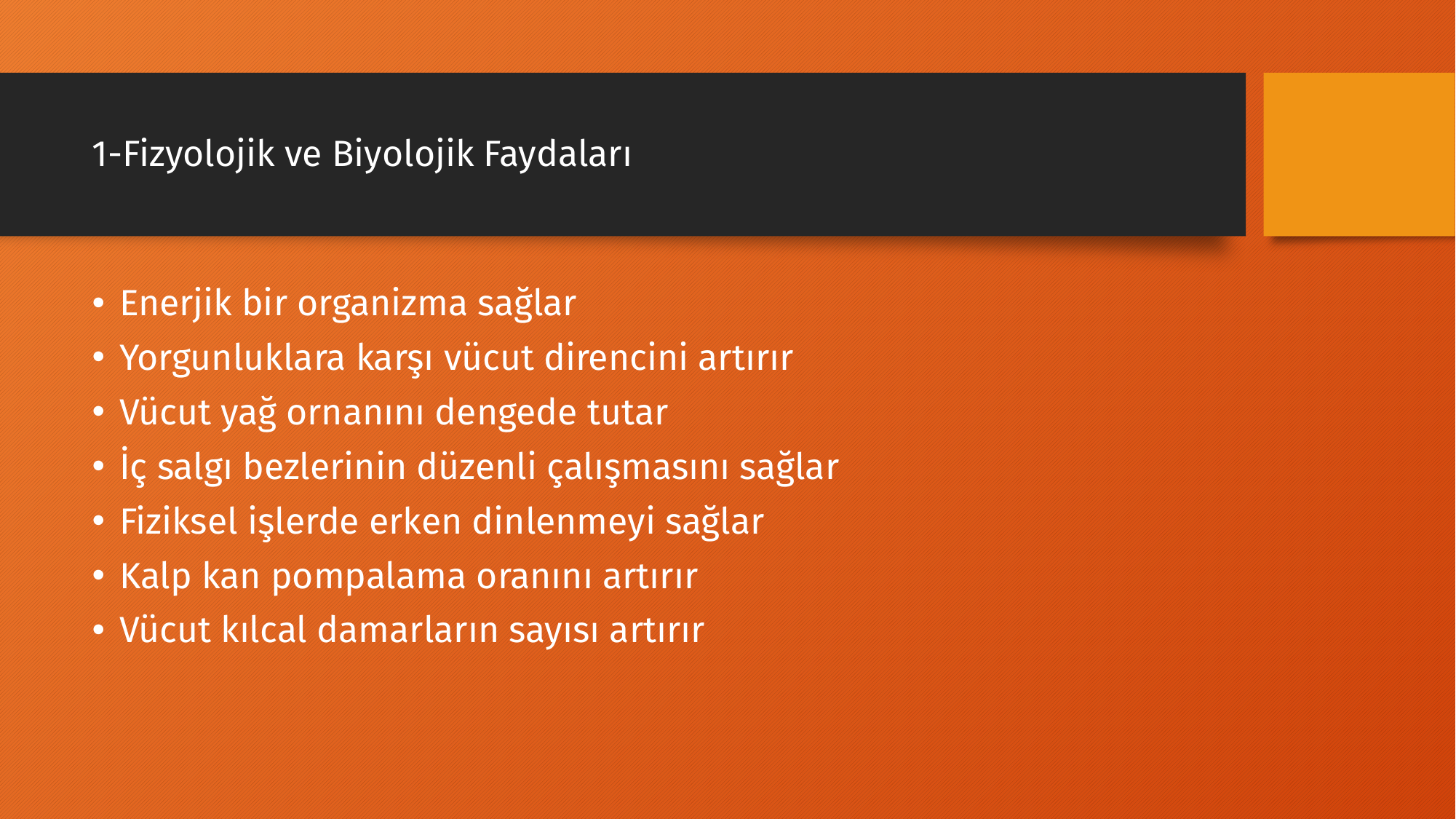

# 1-Fizyolojik ve Biyolojik Faydaları
Enerjik bir organizma sağlar
Yorgunluklara karşı vücut direncini artırır
Vücut yağ ornanını dengede tutar
İç salgı bezlerinin düzenli çalışmasını sağlar
Fiziksel işlerde erken dinlenmeyi sağlar
Kalp kan pompalama oranını artırır
Vücut kılcal damarların sayısı artırır